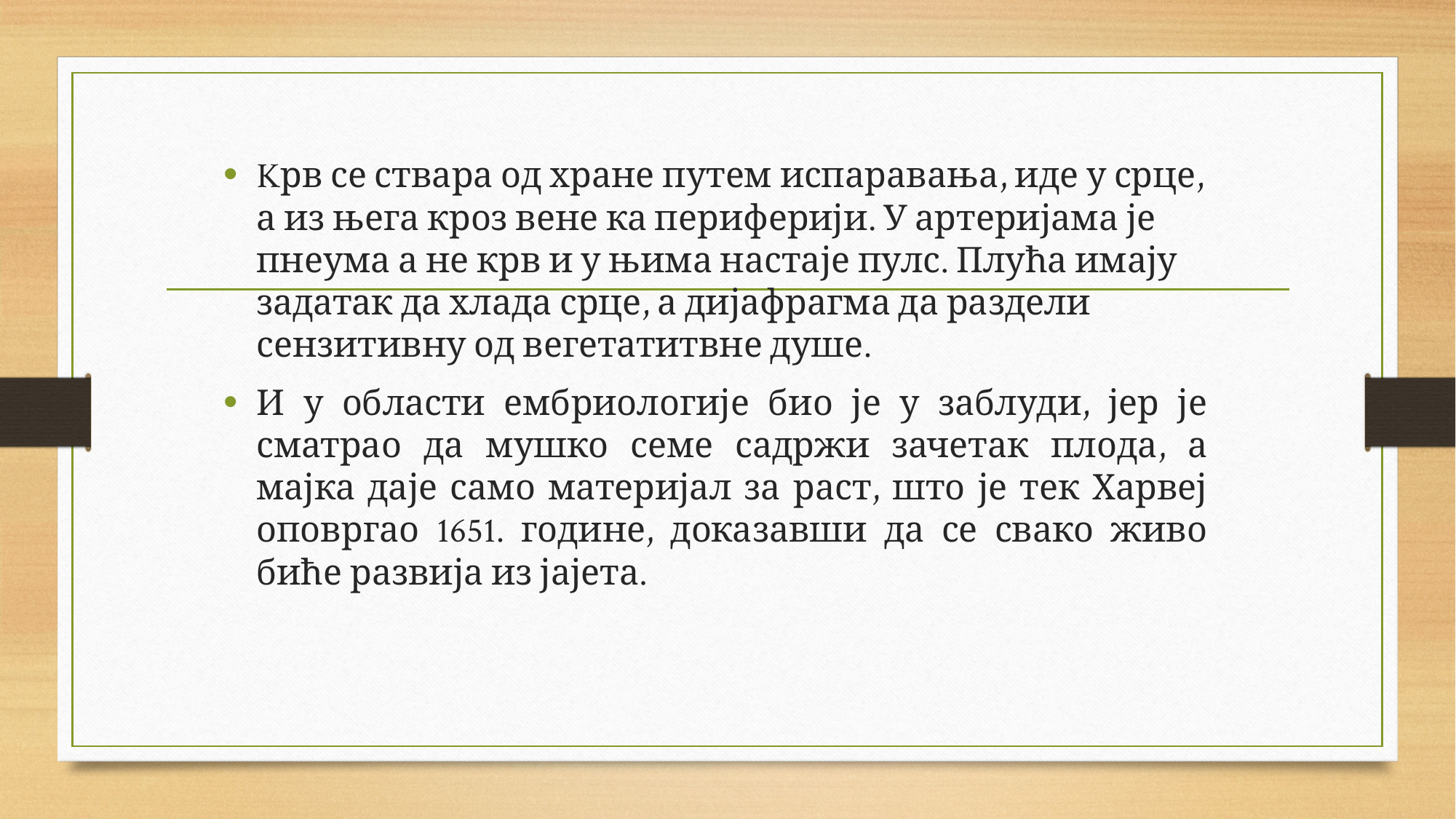

Kрв се ствара од хране путем испаравања, иде у срце, а из њега кроз вене ка периферији. У артеријама је пнеума а не крв и у њима настаје пулс. Плућа имају задатак да хлада срце, а дијафрагма да раздели сензитивну од вегетатитвне душе.
И у области ембриологије био је у заблуди, јер је сматрао да мушко семе садржи зачетак плода, а мајка даје само материјал за раст, што је тек Харвеј оповргао 1651. године, доказавши да се свако живо биће развија из јајета.